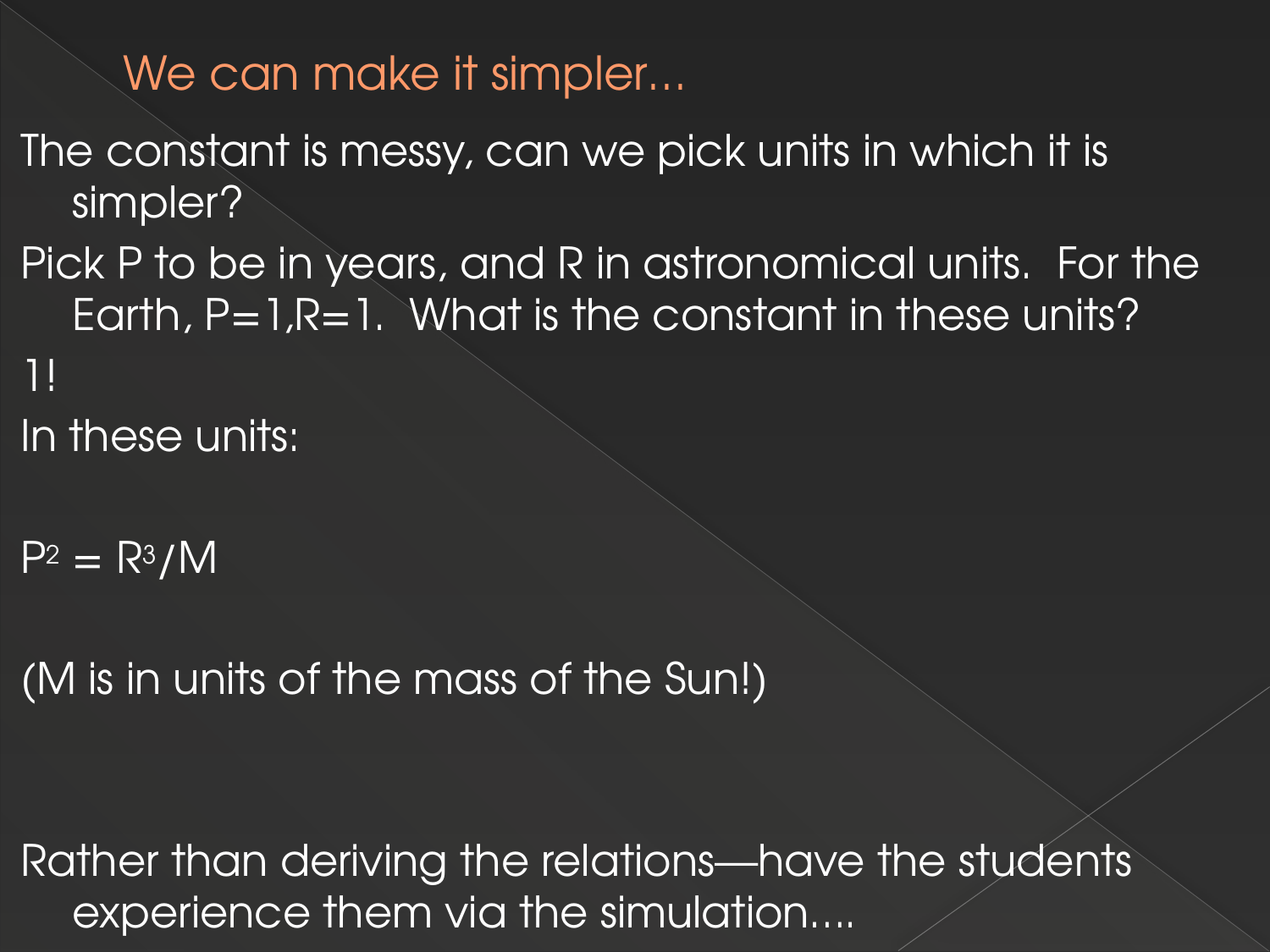

# We can make it simpler…
The constant is messy, can we pick units in which it is simpler?
Pick P to be in years, and R in astronomical units.  For the Earth, P=1,R=1.  What is the constant in these units?
1!
In these units:

P2 = R3/M

(M is in units of the mass of the Sun!)

Rather than deriving the relations—have the students experience them via the simulation….